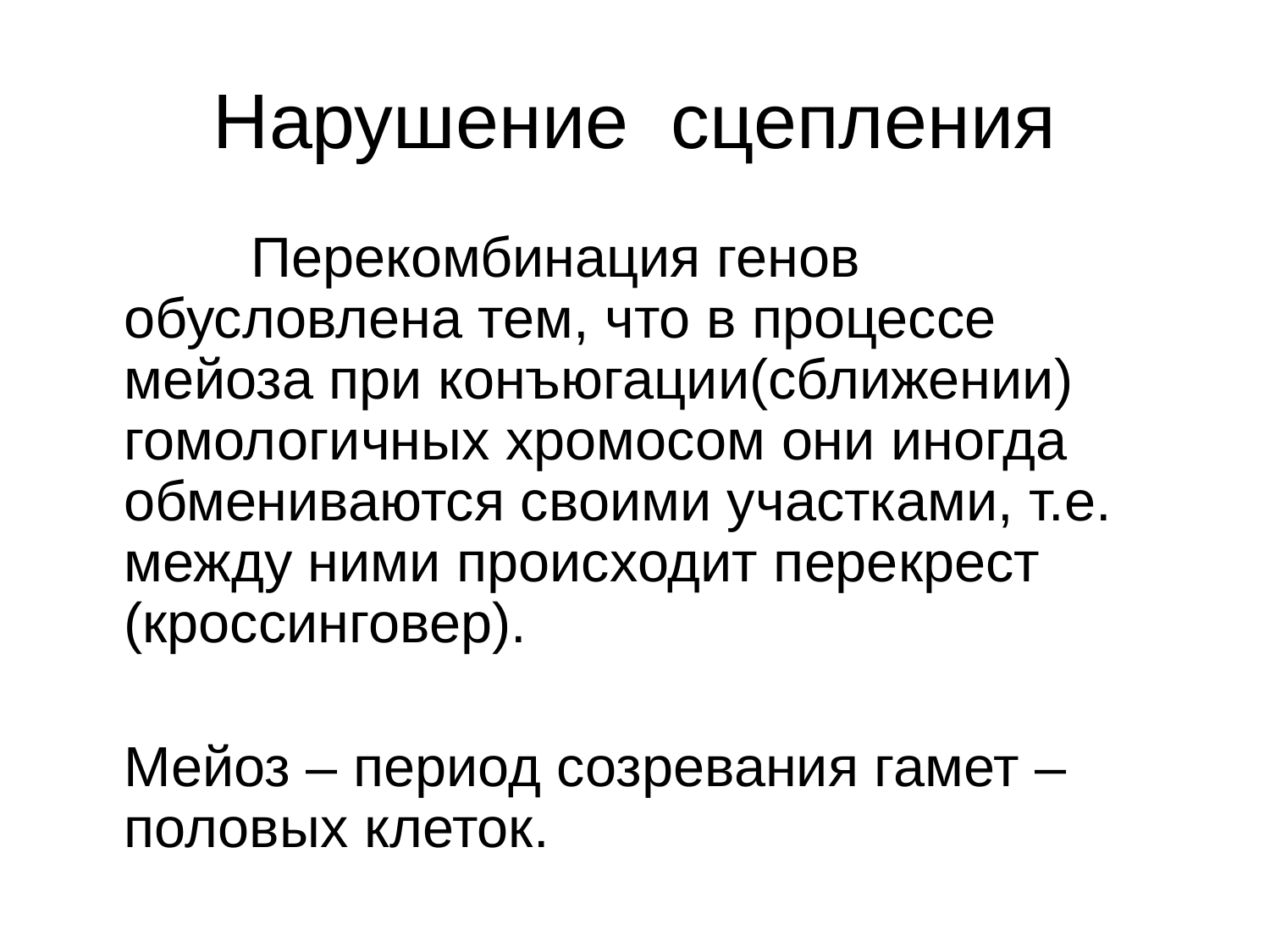

# Нарушение  сцепления
		Перекомбинация генов обусловлена тем, что в процессе мейоза при конъюгации(сближении)  гомологичных хромосом они иногда обмениваются своими участками, т.е. между ними происходит перекрест (кроссинговер).

	Мейоз – период созревания гамет – половых клеток.